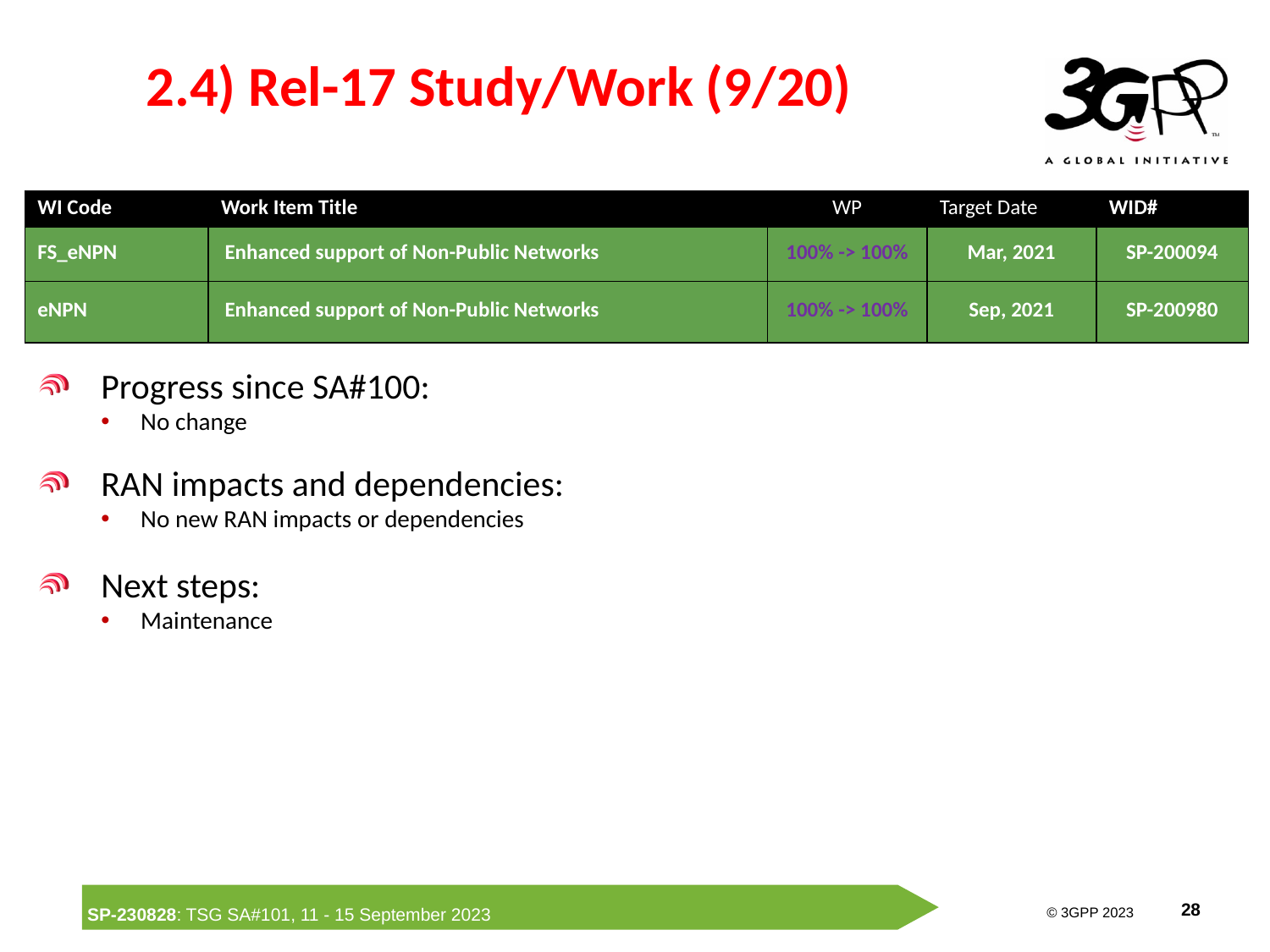

# 2.4) Rel-17 Study/Work (9/20)
| WI Code | Work Item Title | WP | Target Date | WID# |
| --- | --- | --- | --- | --- |
| FS\_eNPN | Enhanced support of Non-Public Networks | 100% -> 100% | Mar, 2021 | SP-200094 |
| eNPN | Enhanced support of Non-Public Networks | 100% -> 100% | Sep, 2021 | SP-200980 |
Progress since SA#100:
No change

RAN impacts and dependencies:
No new RAN impacts or dependencies

Next steps:
Maintenance